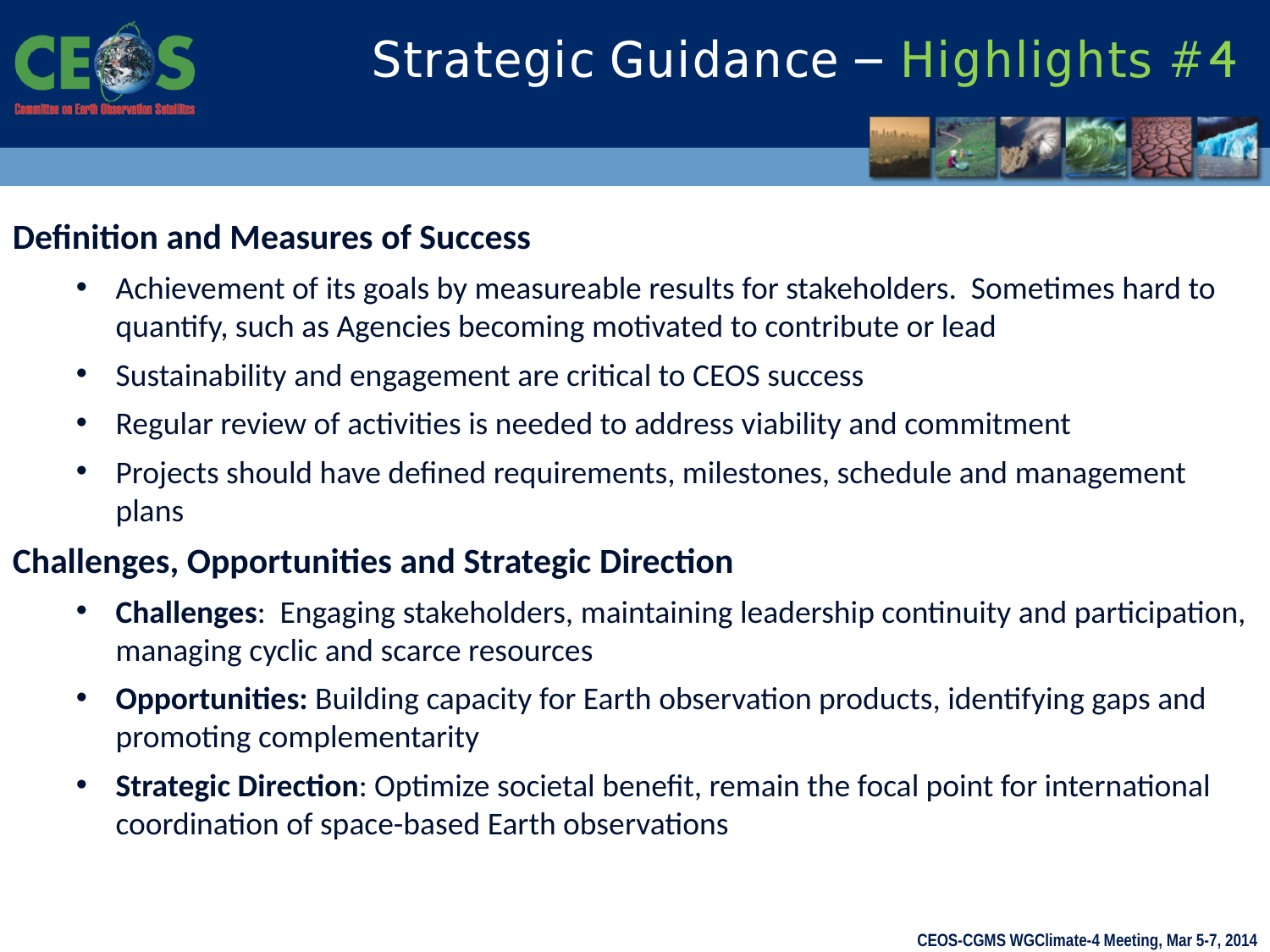

Strategic Guidance – Highlights #4
Definition and Measures of Success
Achievement of its goals by measureable results for stakeholders.  Sometimes hard to quantify, such as Agencies becoming motivated to contribute or lead
Sustainability and engagement are critical to CEOS success
Regular review of activities is needed to address viability and commitment
Projects should have defined requirements, milestones, schedule and management plans
Challenges, Opportunities and Strategic Direction
Challenges:  Engaging stakeholders, maintaining leadership continuity and participation, managing cyclic and scarce resources
Opportunities: Building capacity for Earth observation products, identifying gaps and promoting complementarity
Strategic Direction: Optimize societal benefit, remain the focal point for international coordination of space-based Earth observations
CEOS-CGMS WGClimate-4 Meeting, Mar 5-7, 2014